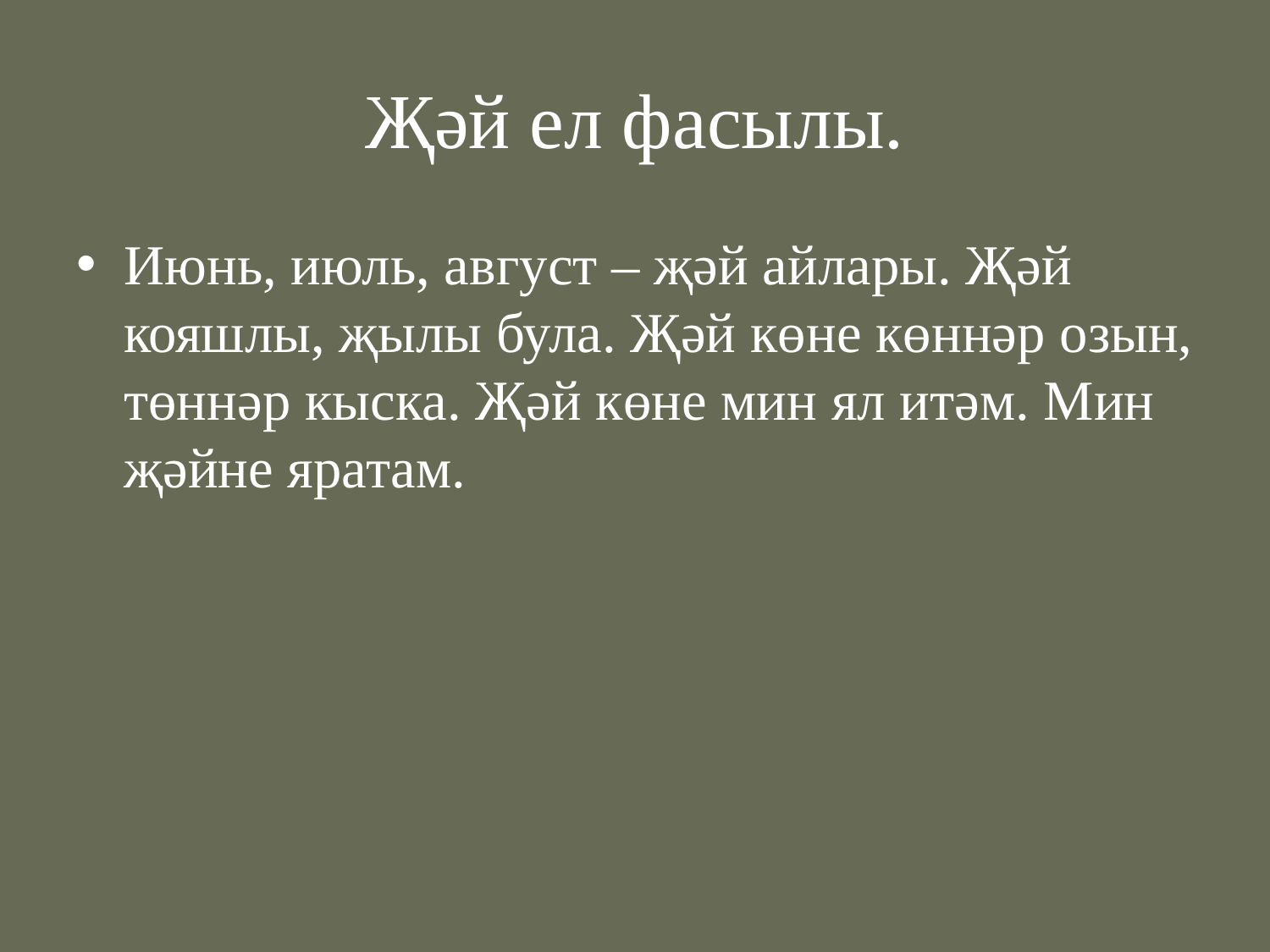

# Җәй ел фасылы.
Июнь, июль, август – җәй айлары. Җәй кояшлы, җылы була. Җәй көне көннәр озын, төннәр кыска. Җәй көне мин ял итәм. Мин җәйне яратам.